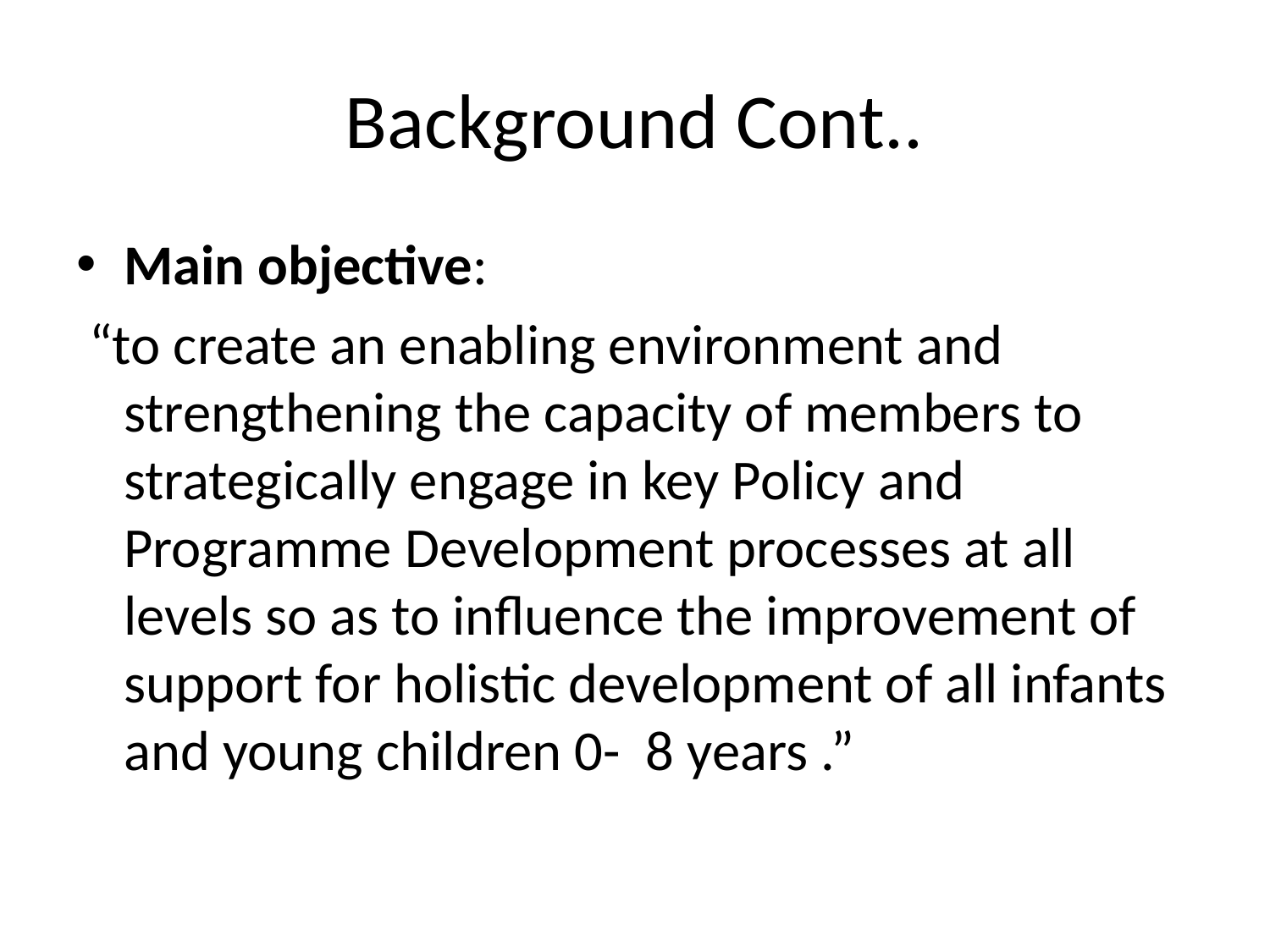

# Background Cont..
Main objective:
 “to create an enabling environment and  strengthening the capacity of members to strategically engage in key Policy and Programme Development processes at all levels so as to influence the improvement of support for holistic development of all infants and young children 0-  8 years .”